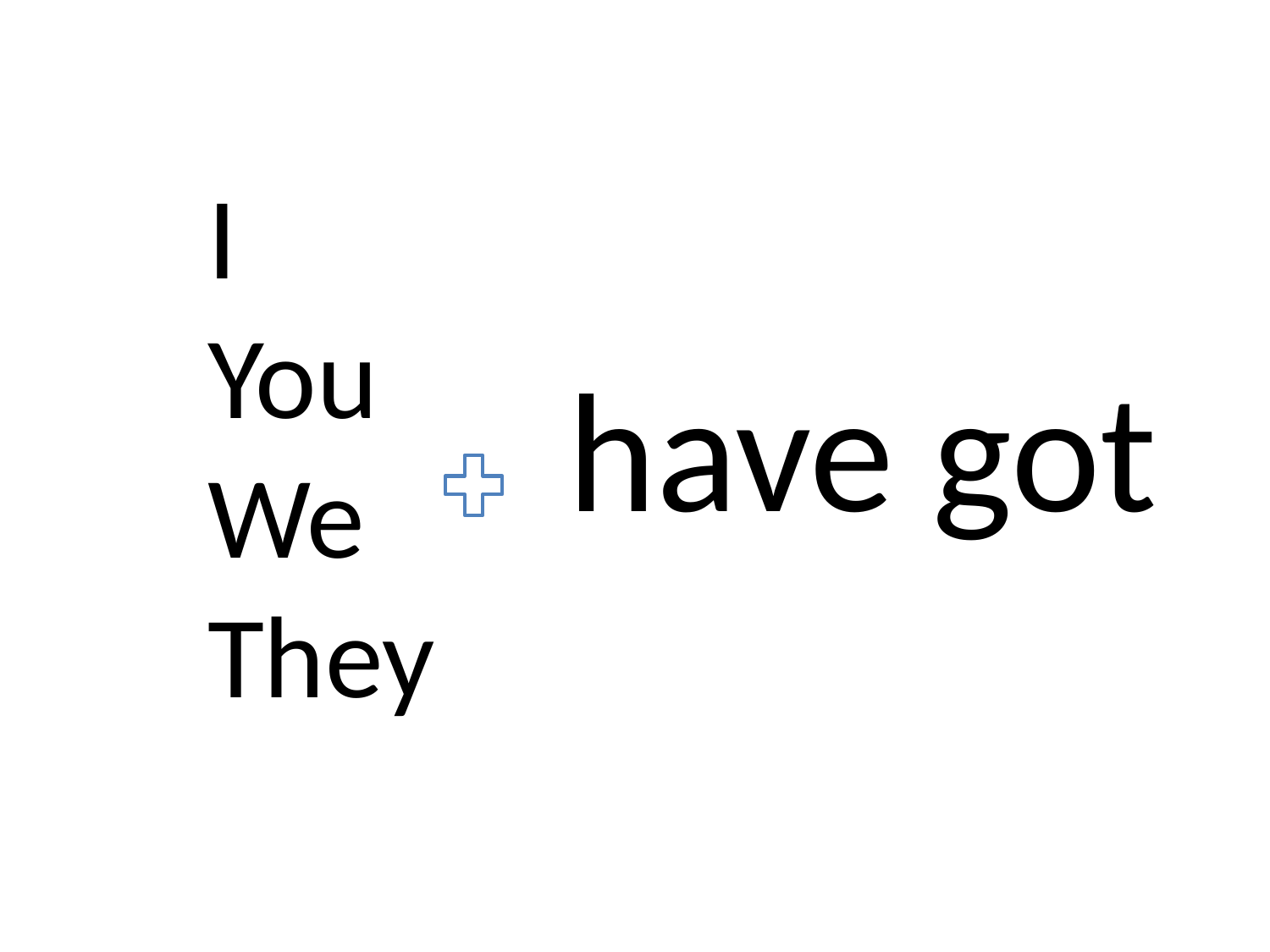

#
I
You
We
They
have got